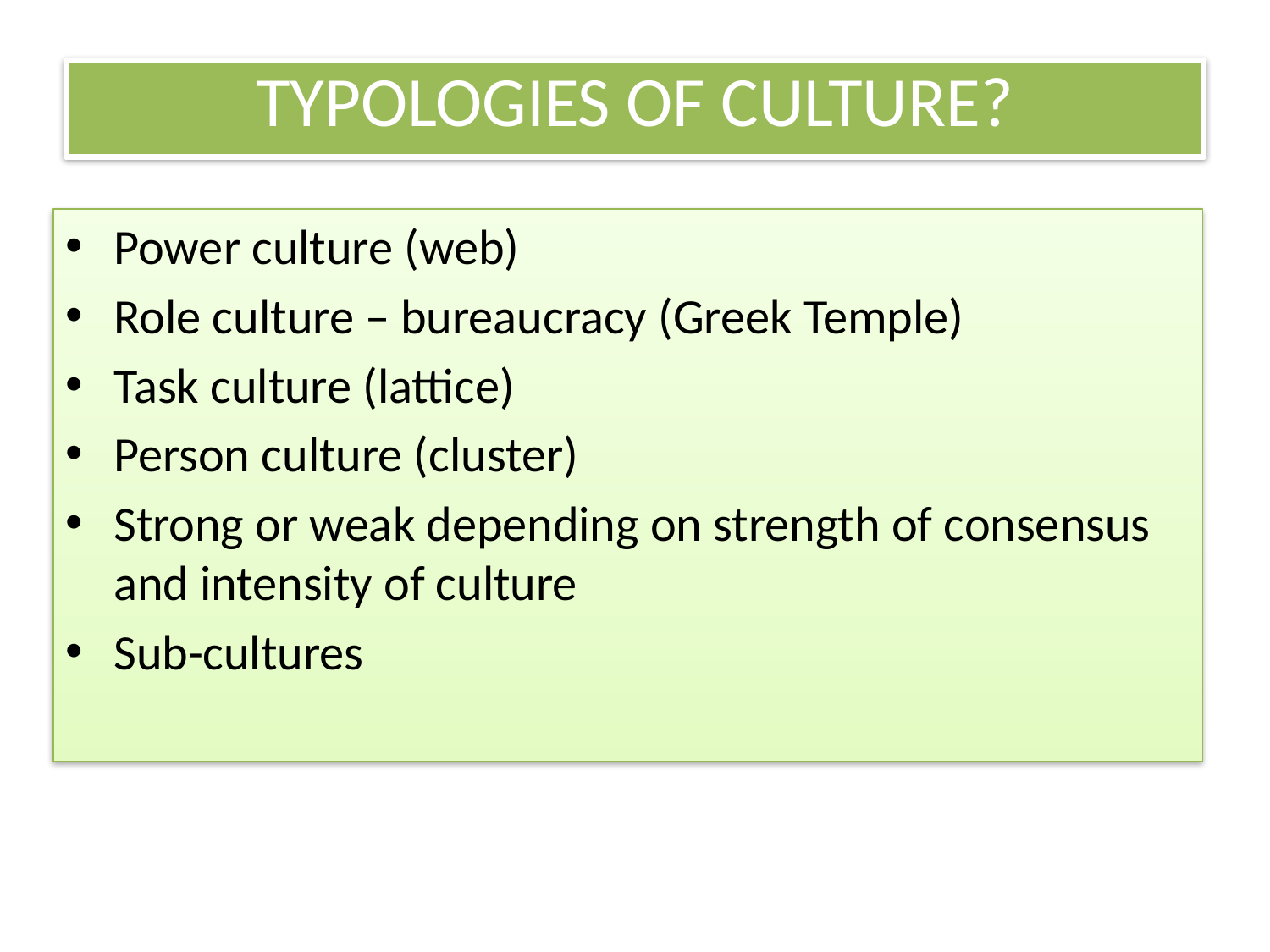

# TYPOLOGIES OF CULTURE?
Power culture (web)
Role culture – bureaucracy (Greek Temple)
Task culture (lattice)
Person culture (cluster)
Strong or weak depending on strength of consensus and intensity of culture
Sub-cultures